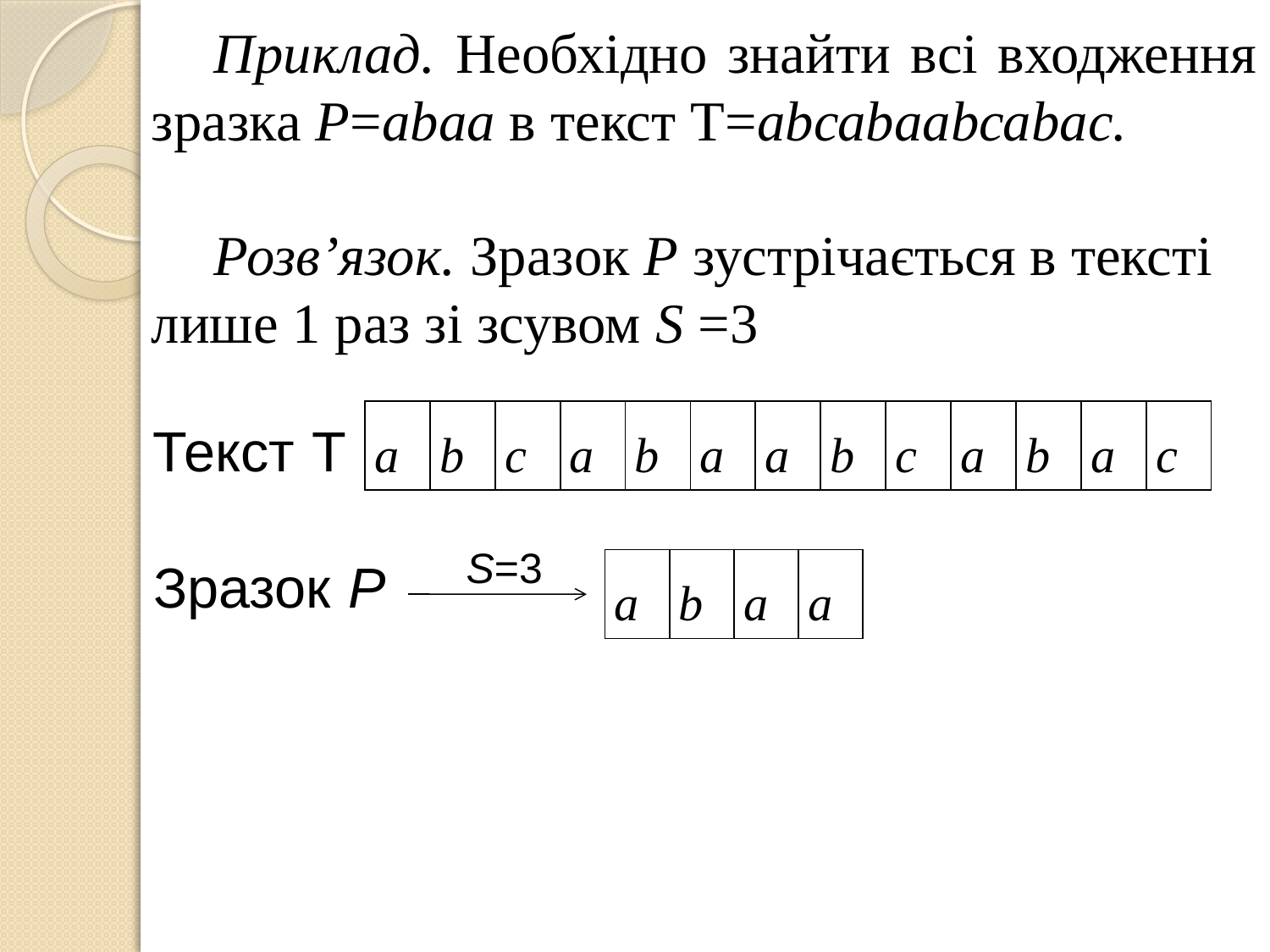

Приклад. Необхідно знайти всі входження зразка Р=аbаа в текст Т=аbсаbааbсаbас.

Розв’язок. Зразок Р зустрічається в тексті лише 1 раз зі зсувом S =3

| a | b | c | a | b | a | a | b | c | a | b | a | с |
| --- | --- | --- | --- | --- | --- | --- | --- | --- | --- | --- | --- | --- |
Текст Т
S=3
Зразок Р
| a | b | a | a |
| --- | --- | --- | --- |